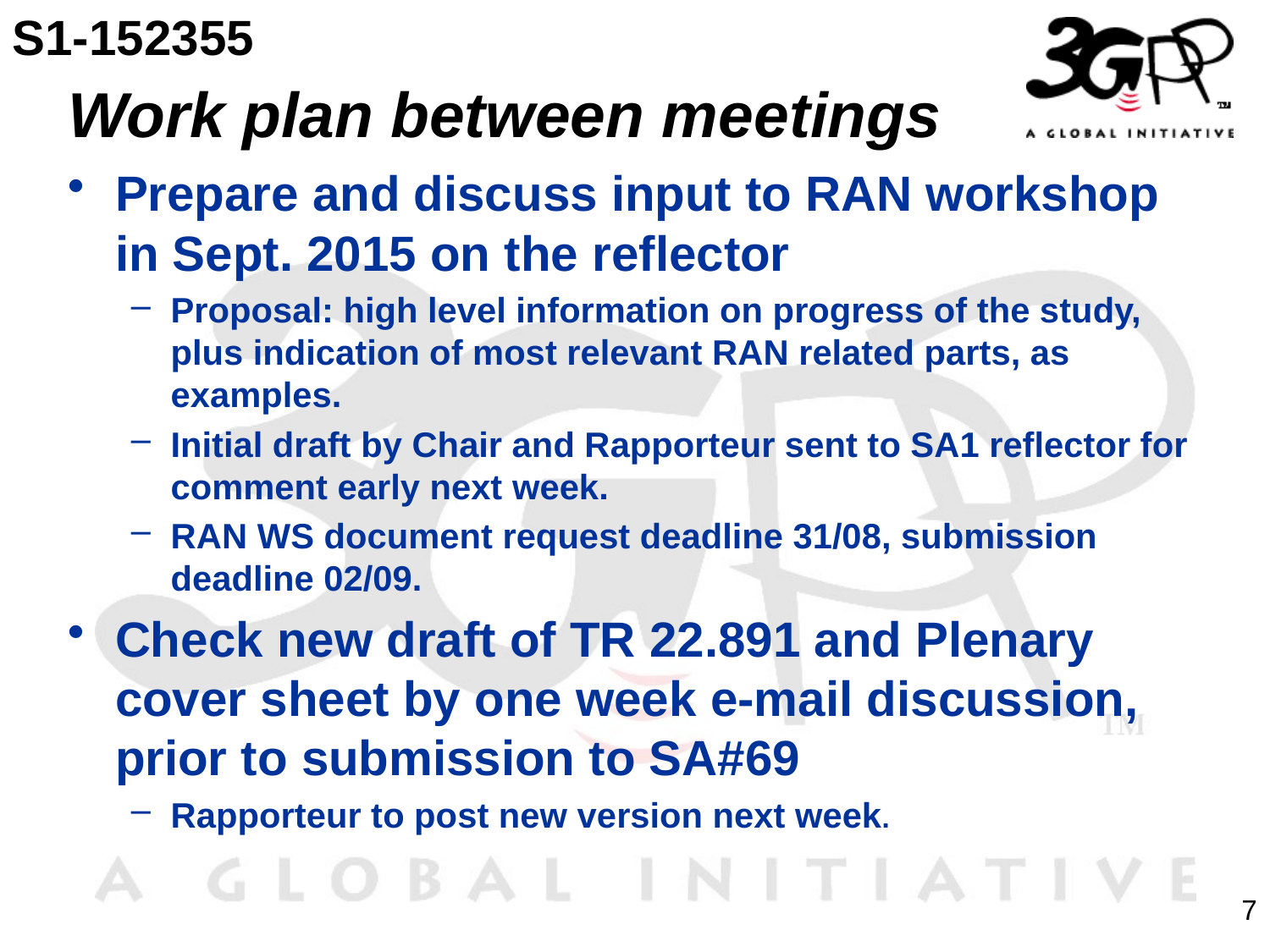

S1-152355
# Work plan between meetings
Prepare and discuss input to RAN workshop in Sept. 2015 on the reflector
Proposal: high level information on progress of the study, plus indication of most relevant RAN related parts, as examples.
Initial draft by Chair and Rapporteur sent to SA1 reflector for comment early next week.
RAN WS document request deadline 31/08, submission deadline 02/09.
Check new draft of TR 22.891 and Plenary cover sheet by one week e-mail discussion, prior to submission to SA#69
Rapporteur to post new version next week.
7